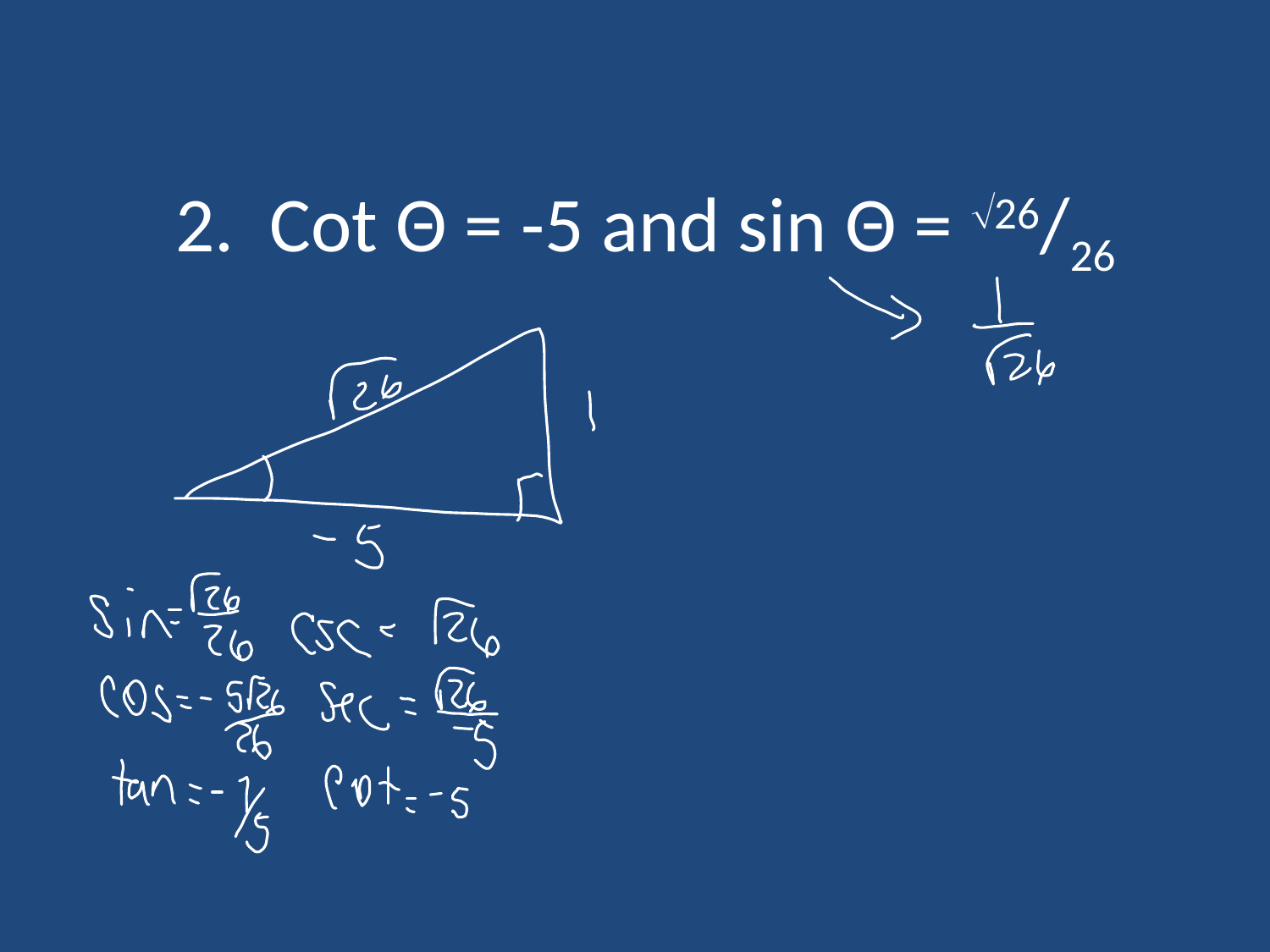

# 2.  Cot Θ = -5 and sin Θ = √26/26